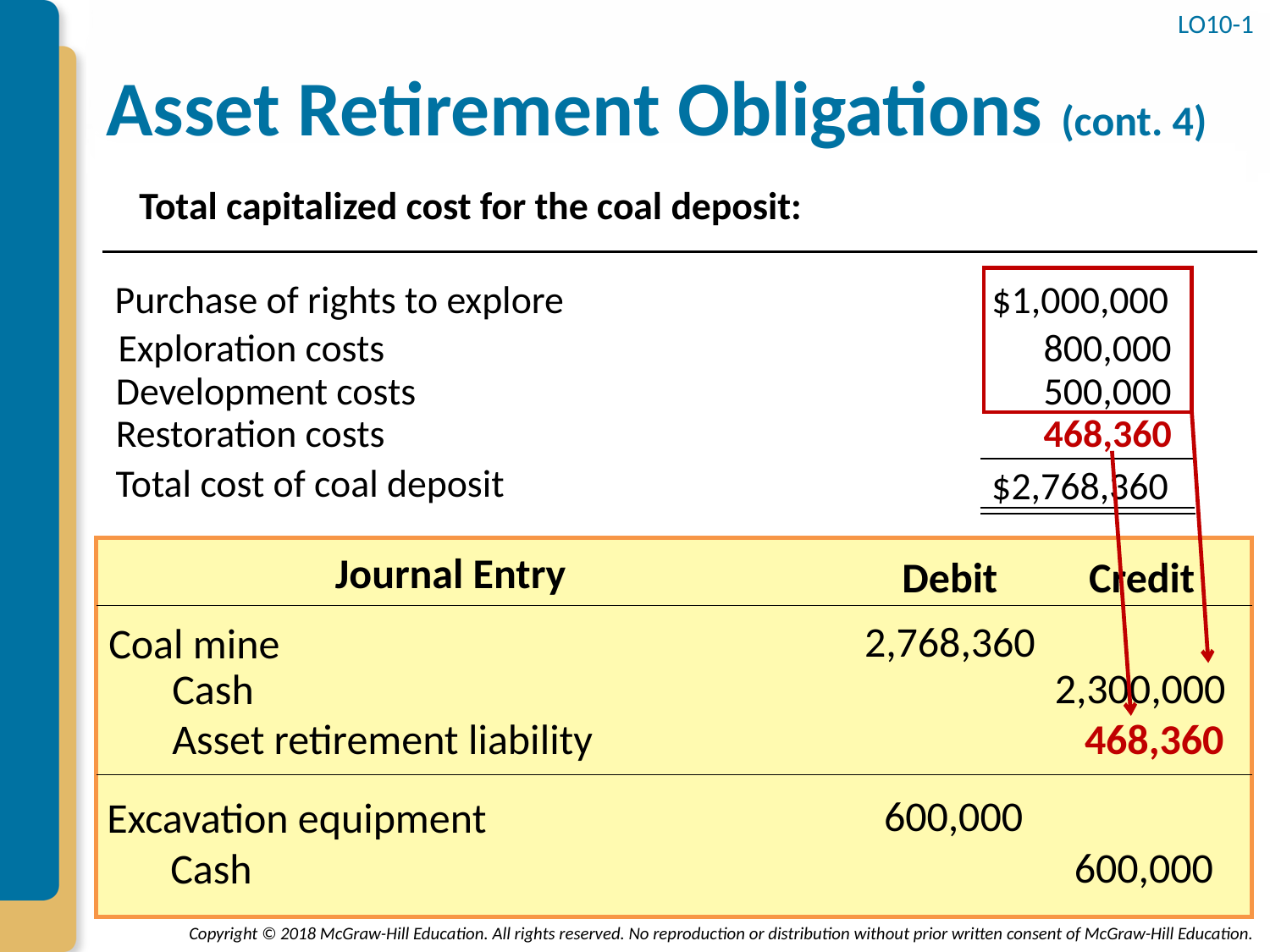

LO10-1
# Asset Retirement Obligations (cont. 4)
Total capitalized cost for the coal deposit:

Purchase of rights to explore
$1,000,000
Exploration costs
800,000
Development costs
500,000
Restoration costs
468,360
Total cost of coal deposit
$2,768,360

Journal Entry
Credit
Debit
2,768,360
Coal mine
2,300,000
Cash
Asset retirement liability
468,360
600,000
Excavation equipment
600,000
Cash